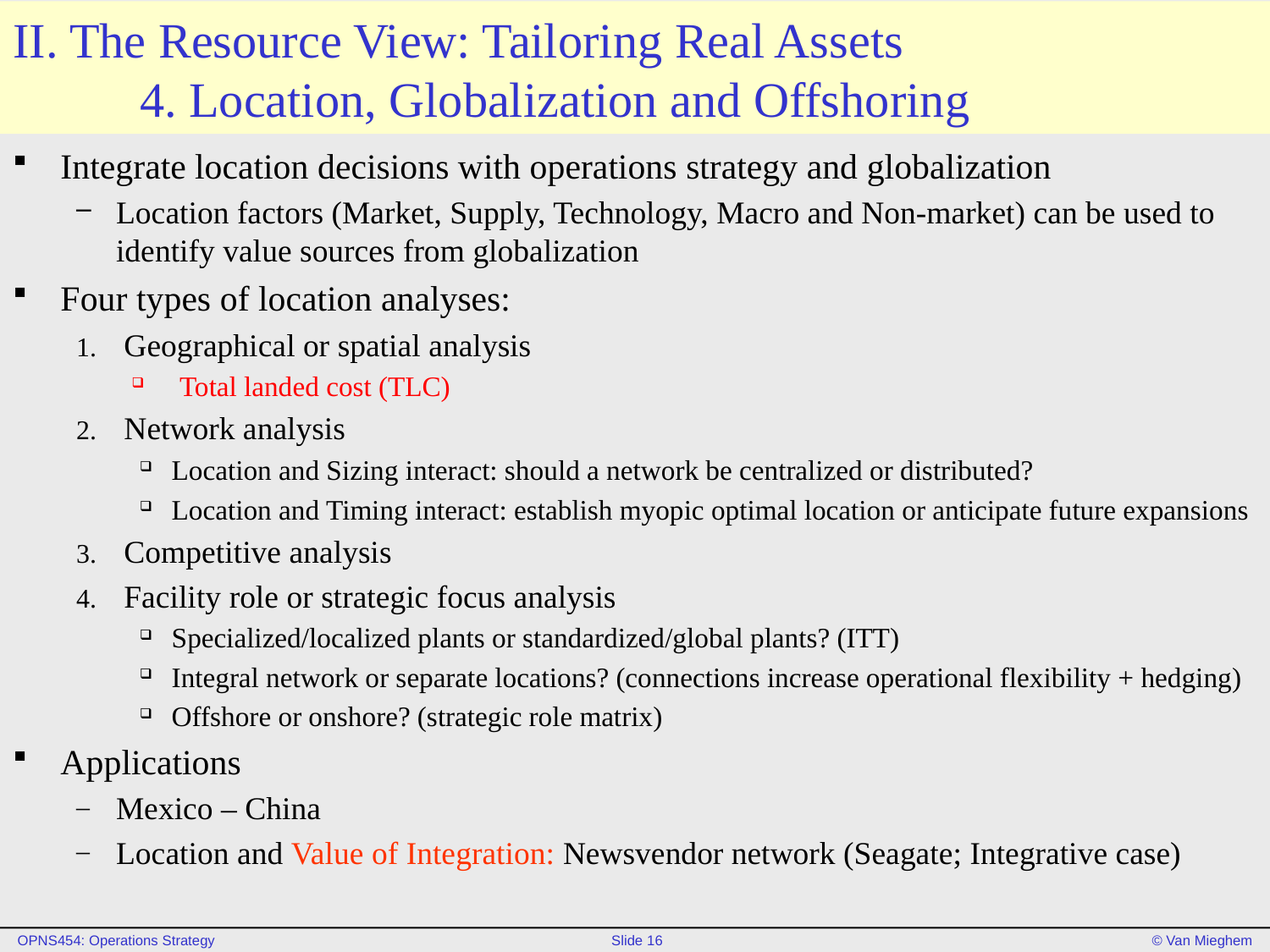

# II. The Resource View: Tailoring Real Assets 4. Location, Globalization and Offshoring
Integrate location decisions with operations strategy and globalization
Location factors (Market, Supply, Technology, Macro and Non-market) can be used to identify value sources from globalization
Four types of location analyses:
Geographical or spatial analysis
Total landed cost (TLC)
Network analysis
Location and Sizing interact: should a network be centralized or distributed?
Location and Timing interact: establish myopic optimal location or anticipate future expansions
Competitive analysis
Facility role or strategic focus analysis
Specialized/localized plants or standardized/global plants? (ITT)
Integral network or separate locations? (connections increase operational flexibility + hedging)
Offshore or onshore? (strategic role matrix)
Applications
Mexico – China
Location and Value of Integration: Newsvendor network (Seagate; Integrative case)